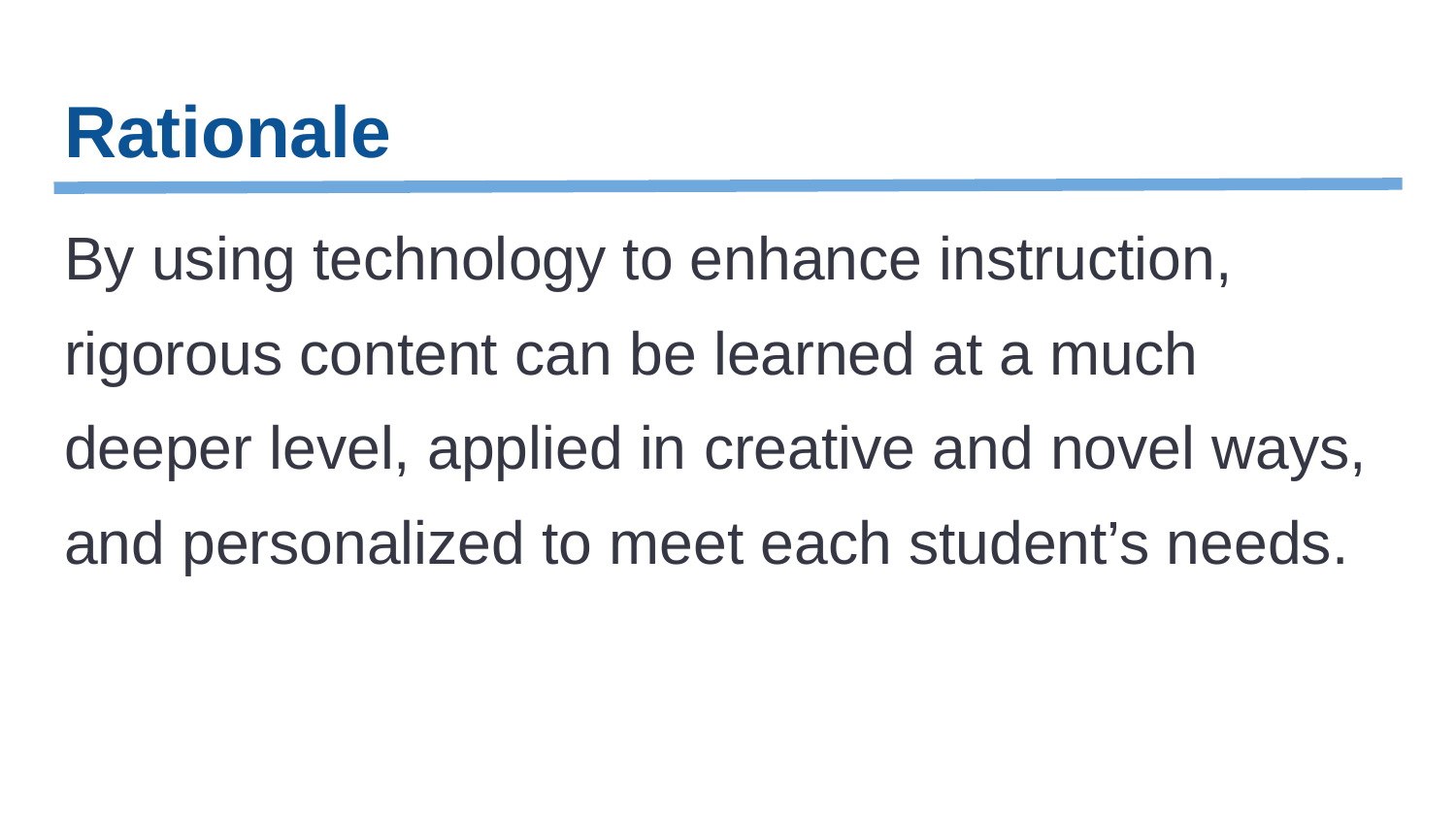

# Rationale
By using technology to enhance instruction, rigorous content can be learned at a much deeper level, applied in creative and novel ways, and personalized to meet each student’s needs.